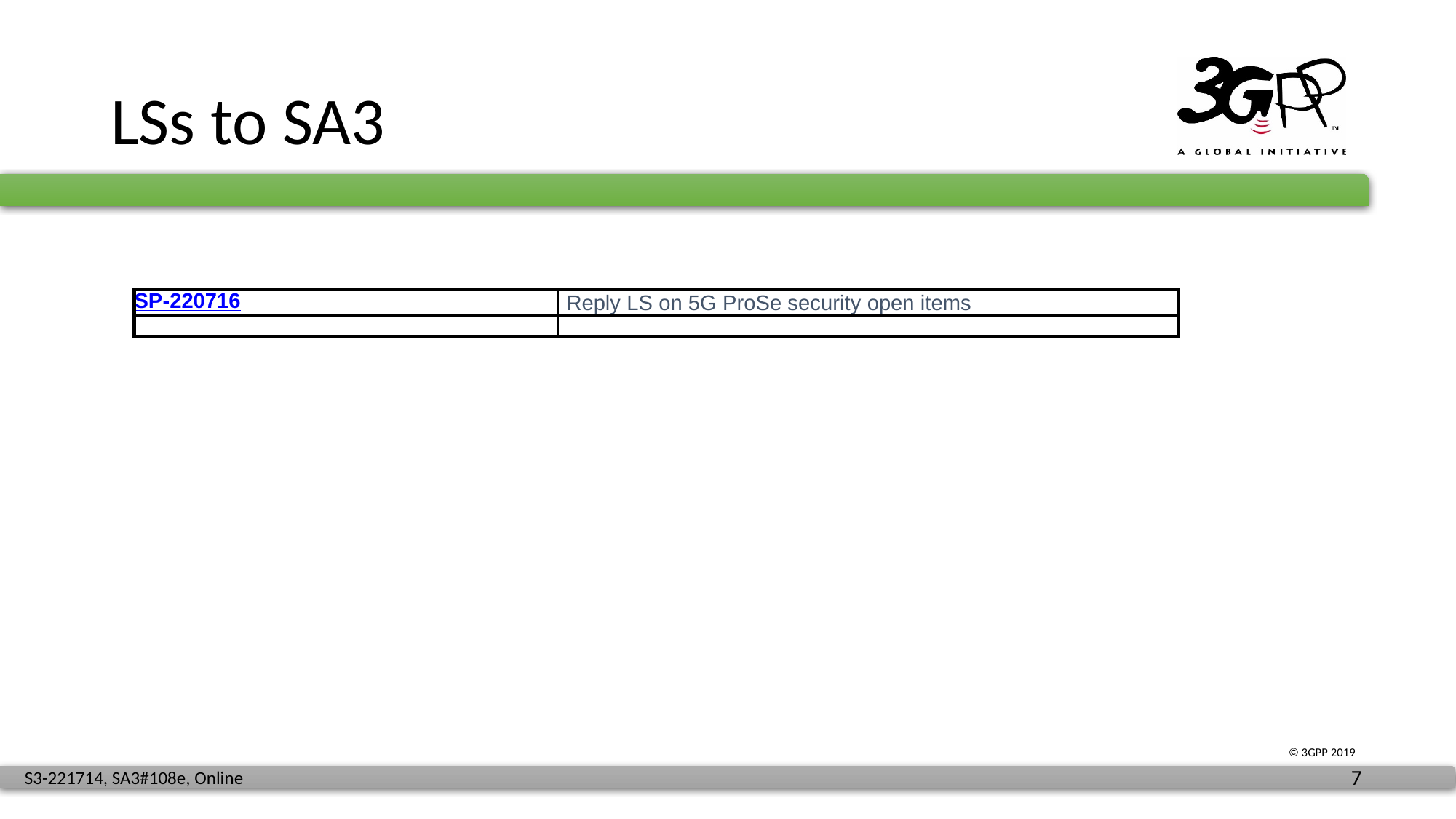

# LSs to SA3
| SP-220716 | Reply LS on 5G ProSe security open items |
| --- | --- |
|  |  |